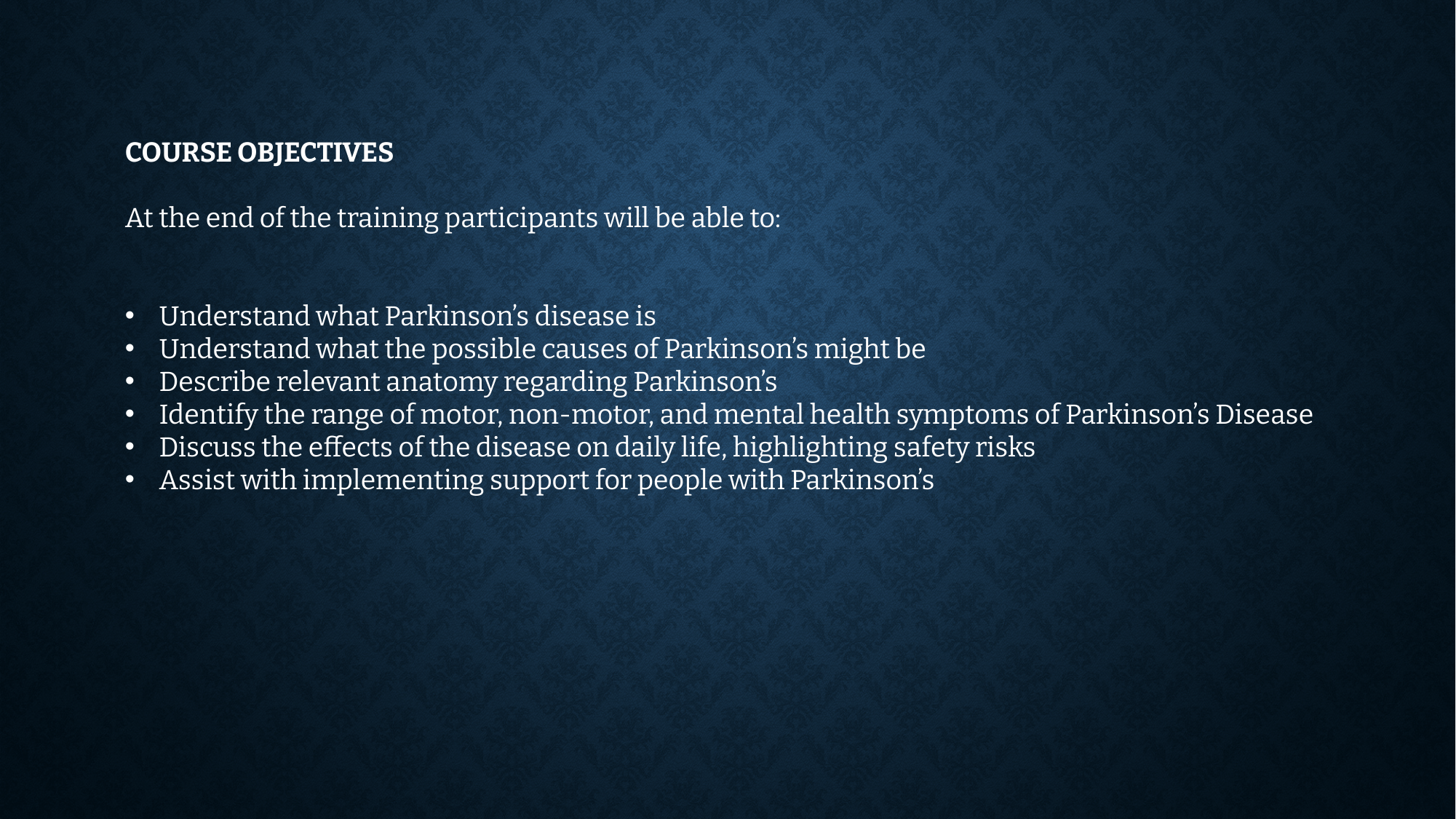

COURSE OBJECTIVES

At the end of the training participants will be able to:

Understand what Parkinson’s disease is
Understand what the possible causes of Parkinson’s might be
Describe relevant anatomy regarding Parkinson’s
Identify the range of motor, non-motor, and mental health symptoms of Parkinson’s Disease
Discuss the effects of the disease on daily life, highlighting safety risks
Assist with implementing support for people with Parkinson’s